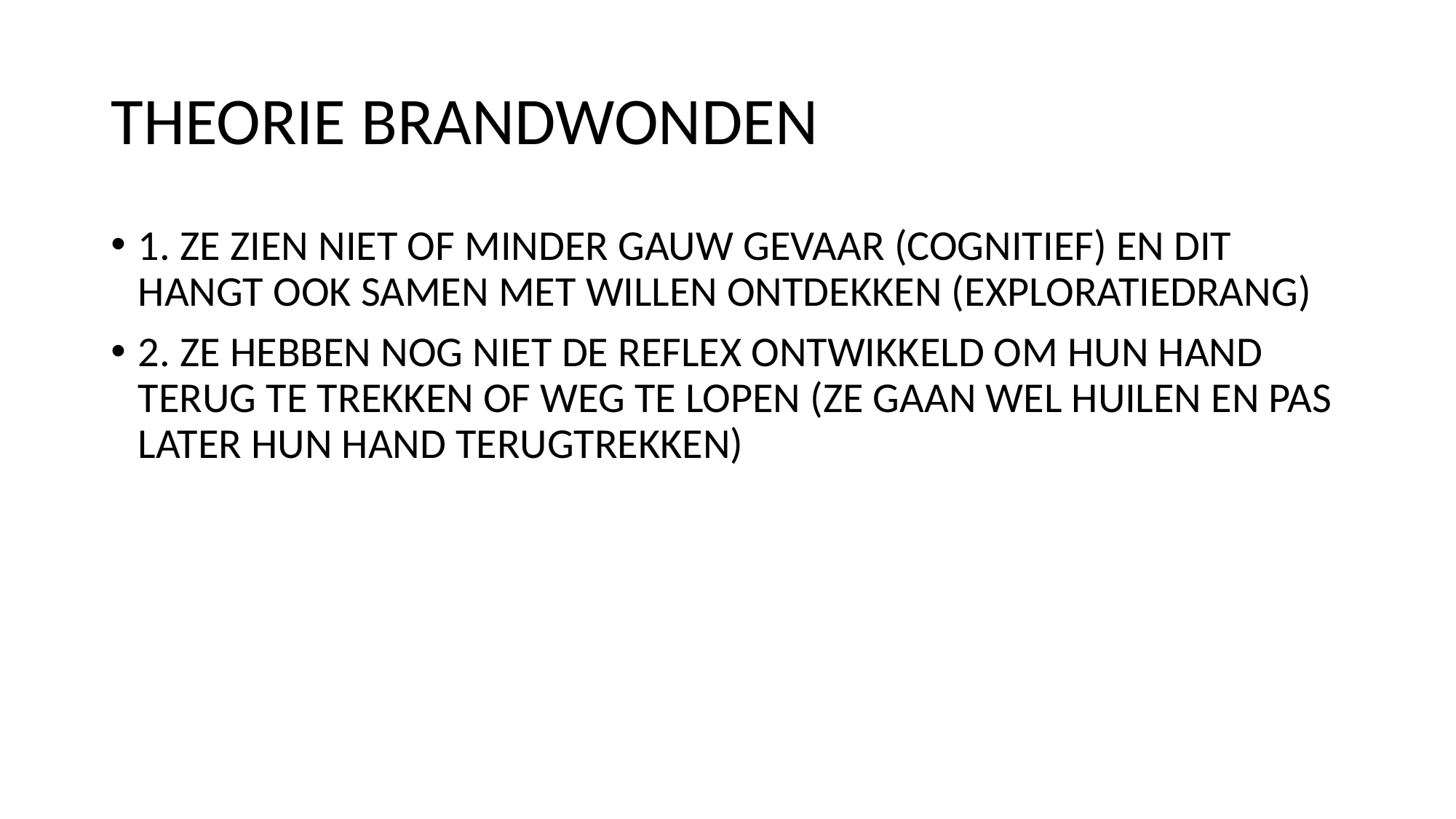

# THEORIE BRANDWONDEN
1. ZE ZIEN NIET OF MINDER GAUW GEVAAR (COGNITIEF) EN DIT HANGT OOK SAMEN MET WILLEN ONTDEKKEN (EXPLORATIEDRANG)
2. ZE HEBBEN NOG NIET DE REFLEX ONTWIKKELD OM HUN HAND TERUG TE TREKKEN OF WEG TE LOPEN (ZE GAAN WEL HUILEN EN PAS LATER HUN HAND TERUGTREKKEN)